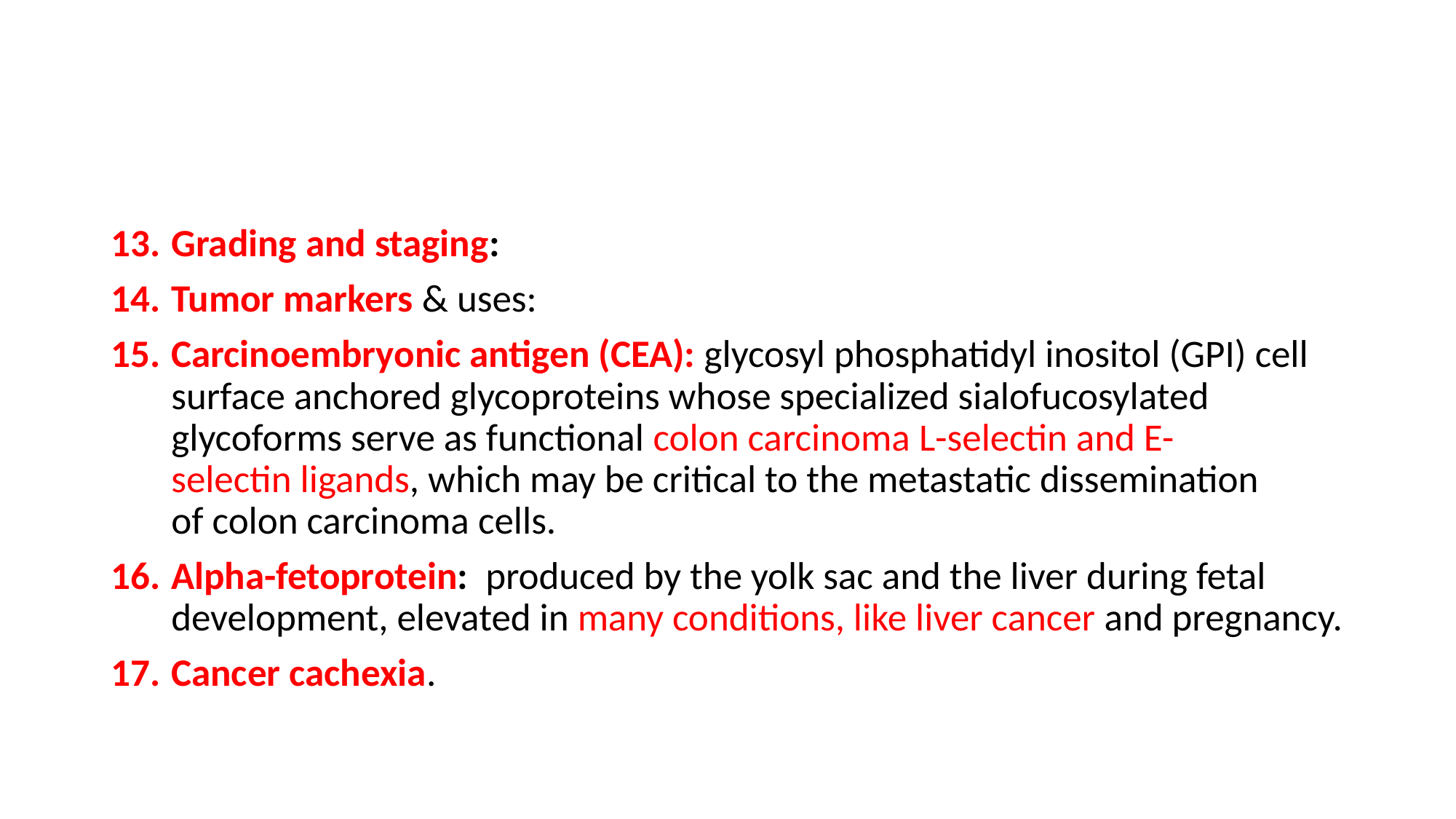

#
Grading and staging:
Tumor markers & uses:
Carcinoembryonic antigen (CEA): glycosyl phosphatidyl inositol (GPI) cell surface anchored glycoproteins whose specialized sialofucosylated glycoforms serve as functional colon carcinoma L-selectin and E-selectin ligands, which may be critical to the metastatic dissemination of colon carcinoma cells.
Alpha-fetoprotein:  produced by the yolk sac and the liver during fetal development, elevated in many conditions, like liver cancer and pregnancy.
Cancer cachexia.